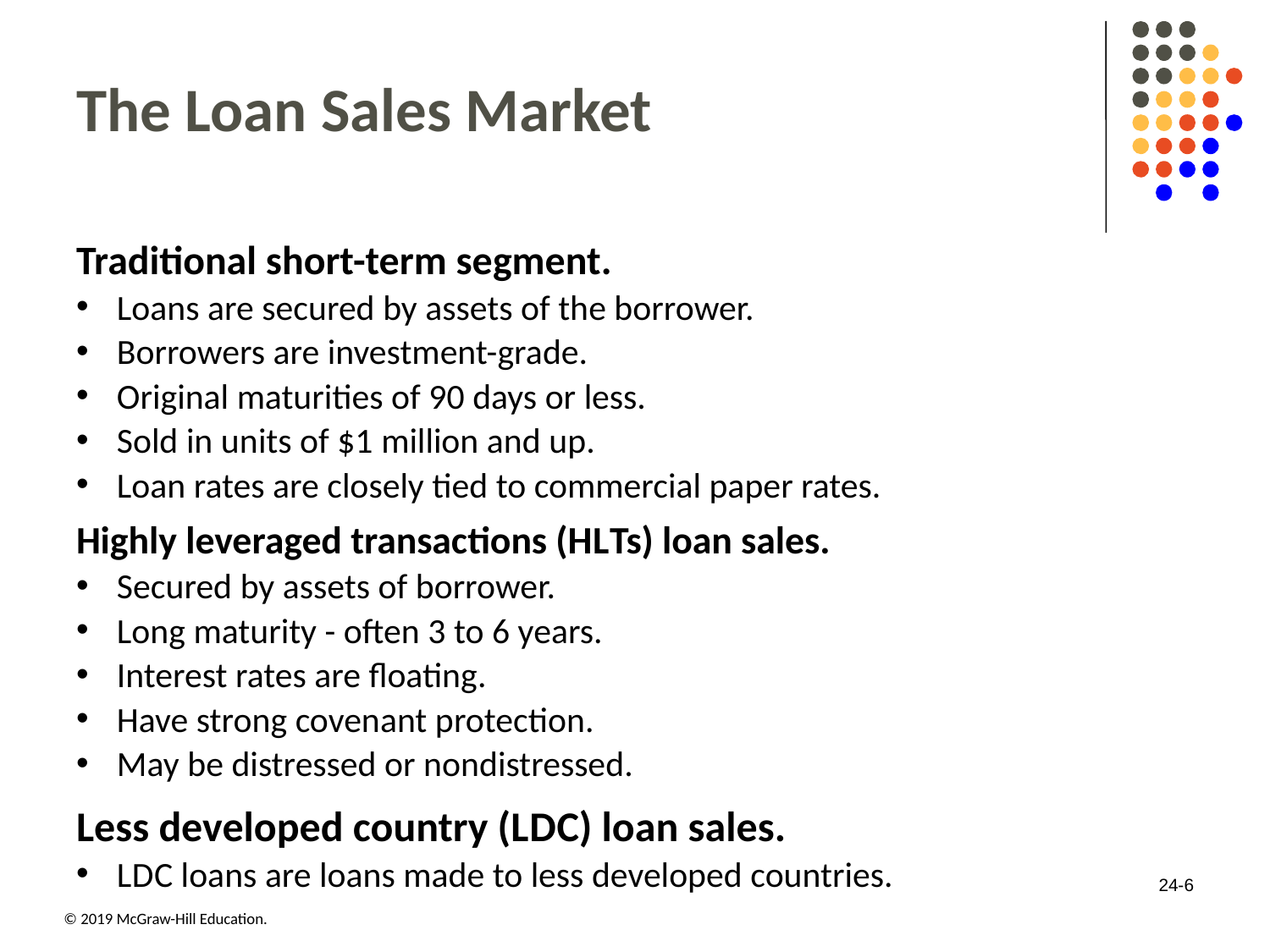

# The Loan Sales Market
Traditional short-term segment.
Loans are secured by assets of the borrower.
Borrowers are investment-grade.
Original maturities of 90 days or less.
Sold in units of $1 million and up.
Loan rates are closely tied to commercial paper rates.
Highly leveraged transactions (H L Ts) loan sales.
Secured by assets of borrower.
Long maturity - often 3 to 6 years.
Interest rates are floating.
Have strong covenant protection.
May be distressed or nondistressed.
Less developed country (L D C) loan sales.
L D C loans are loans made to less developed countries.
24-6